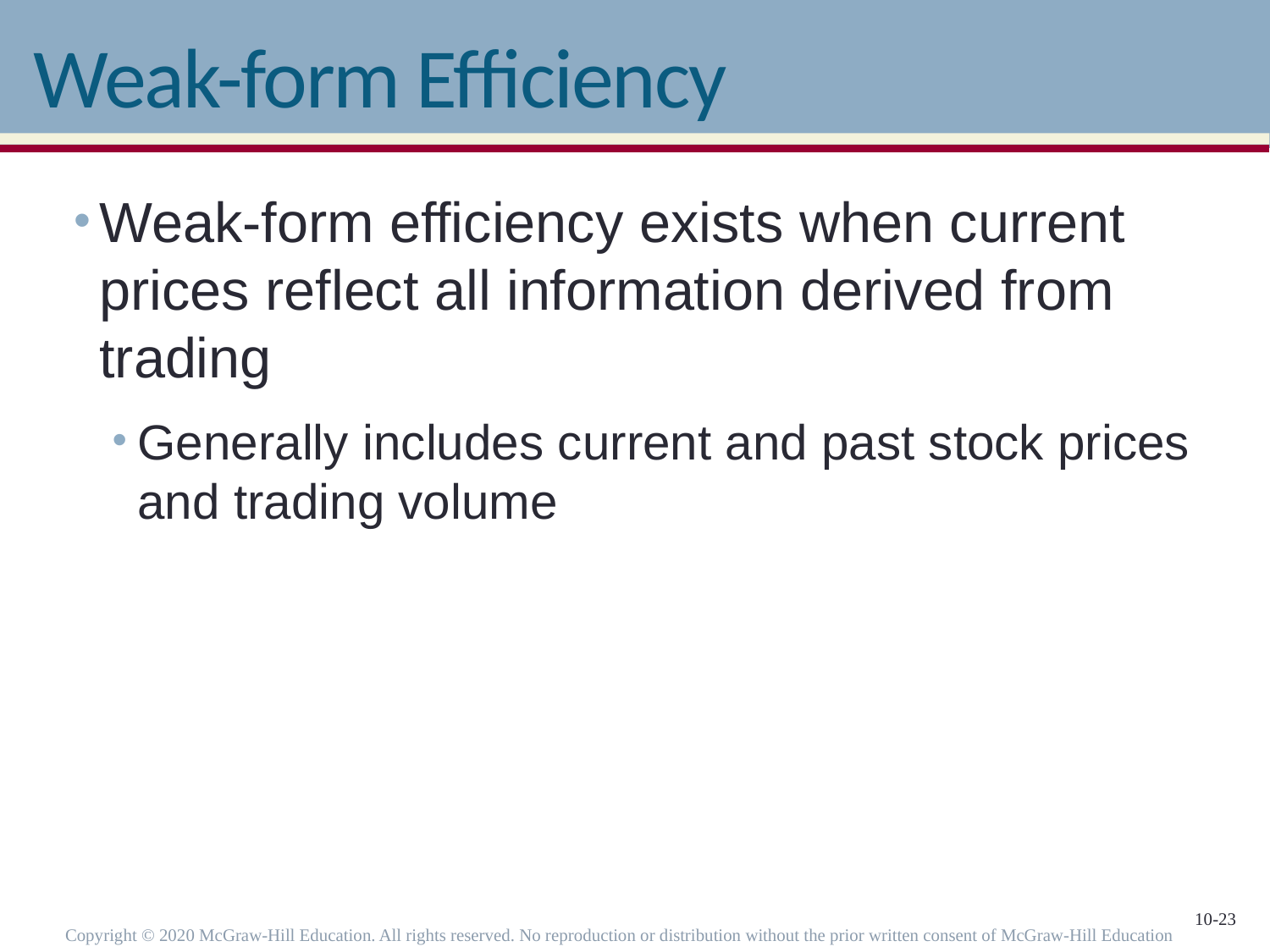

# Weak-form Efficiency
Weak-form efficiency exists when current prices reflect all information derived from trading
Generally includes current and past stock prices and trading volume
Copyright © 2020 McGraw-Hill Education. All rights reserved. No reproduction or distribution without the prior written consent of McGraw-Hill Education